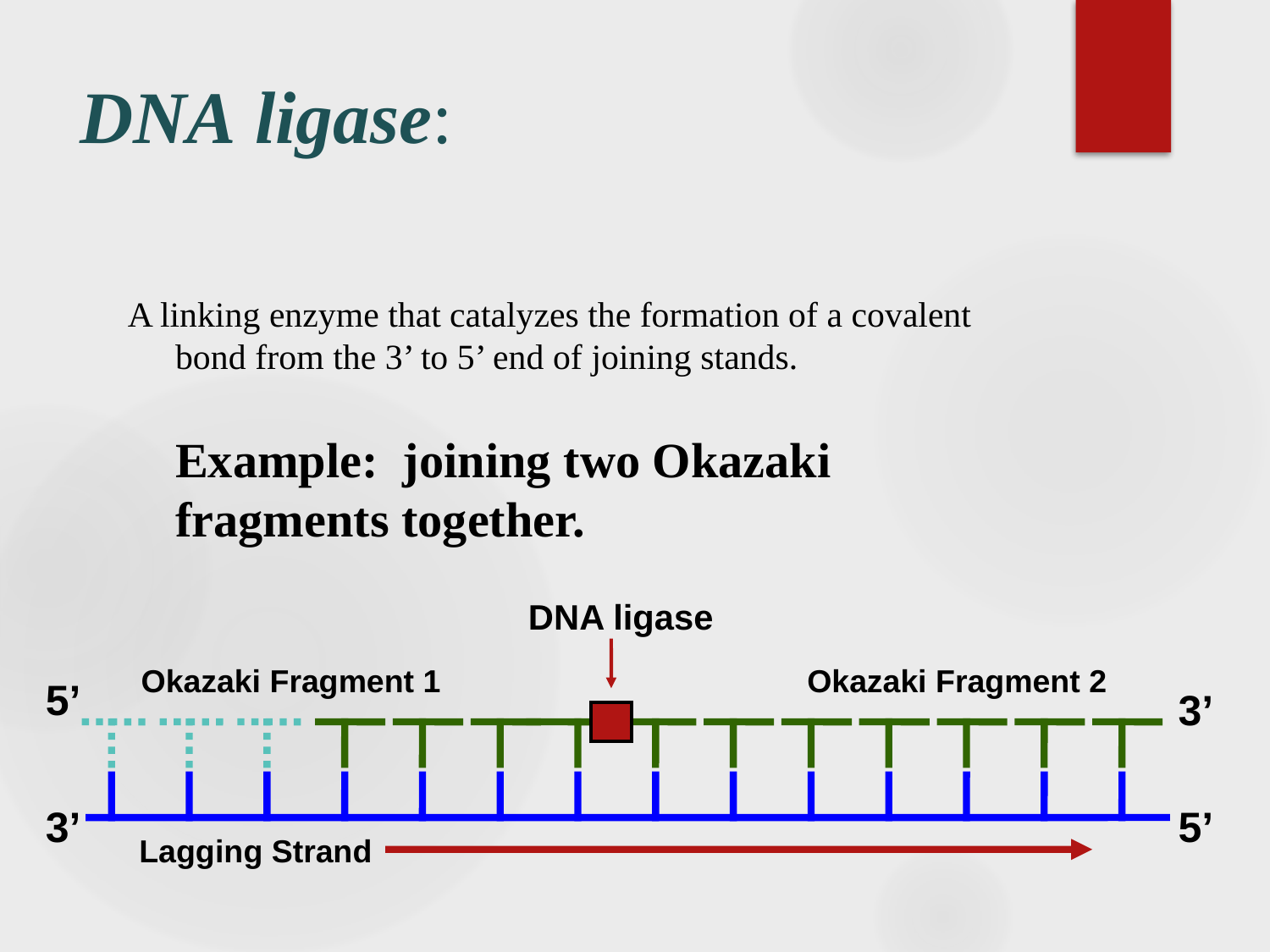

# DNA ligase:
A linking enzyme that catalyzes the formation of a covalent bond from the 3’ to 5’ end of joining stands.

	Example:  joining two Okazaki fragments together.

 DNA ligase

Okazaki Fragment 1
Okazaki Fragment 2
5’
3’

3’
5’

Lagging Strand